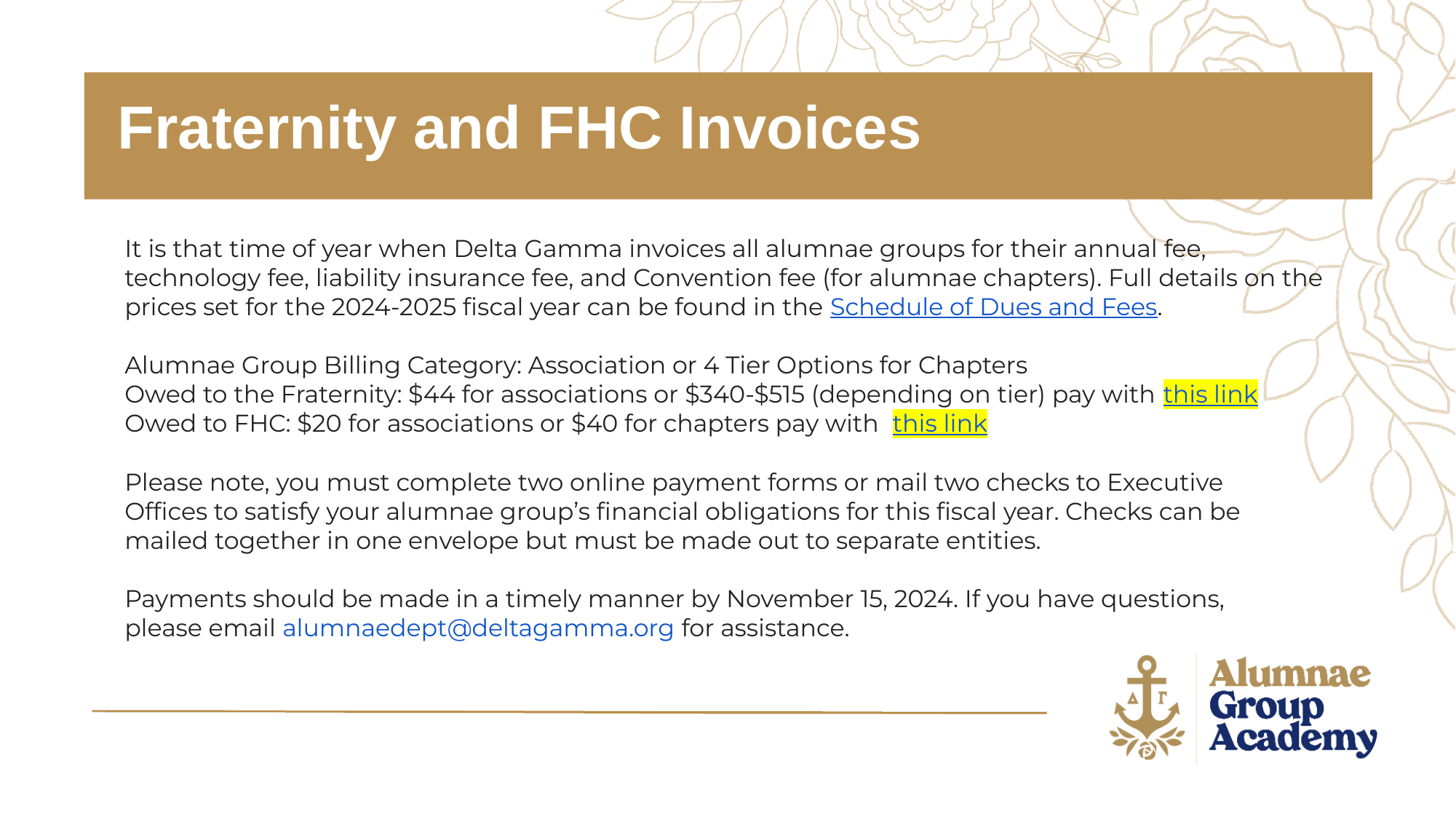

Fraternity and FHC Invoices
It is that time of year when Delta Gamma invoices all alumnae groups for their annual fee, technology fee, liability insurance fee, and Convention fee (for alumnae chapters). Full details on the prices set for the 2024-2025 fiscal year can be found in the Schedule of Dues and Fees.
Alumnae Group Billing Category: Association or 4 Tier Options for Chapters
Owed to the Fraternity: $44 for associations or $340-$515 (depending on tier) pay with this link
Owed to FHC: $20 for associations or $40 for chapters pay with  this link
Please note, you must complete two online payment forms or mail two checks to Executive Offices to satisfy your alumnae group’s financial obligations for this fiscal year. Checks can be mailed together in one envelope but must be made out to separate entities.
Payments should be made in a timely manner by November 15, 2024. If you have questions, please email alumnaedept@deltagamma.org for assistance.